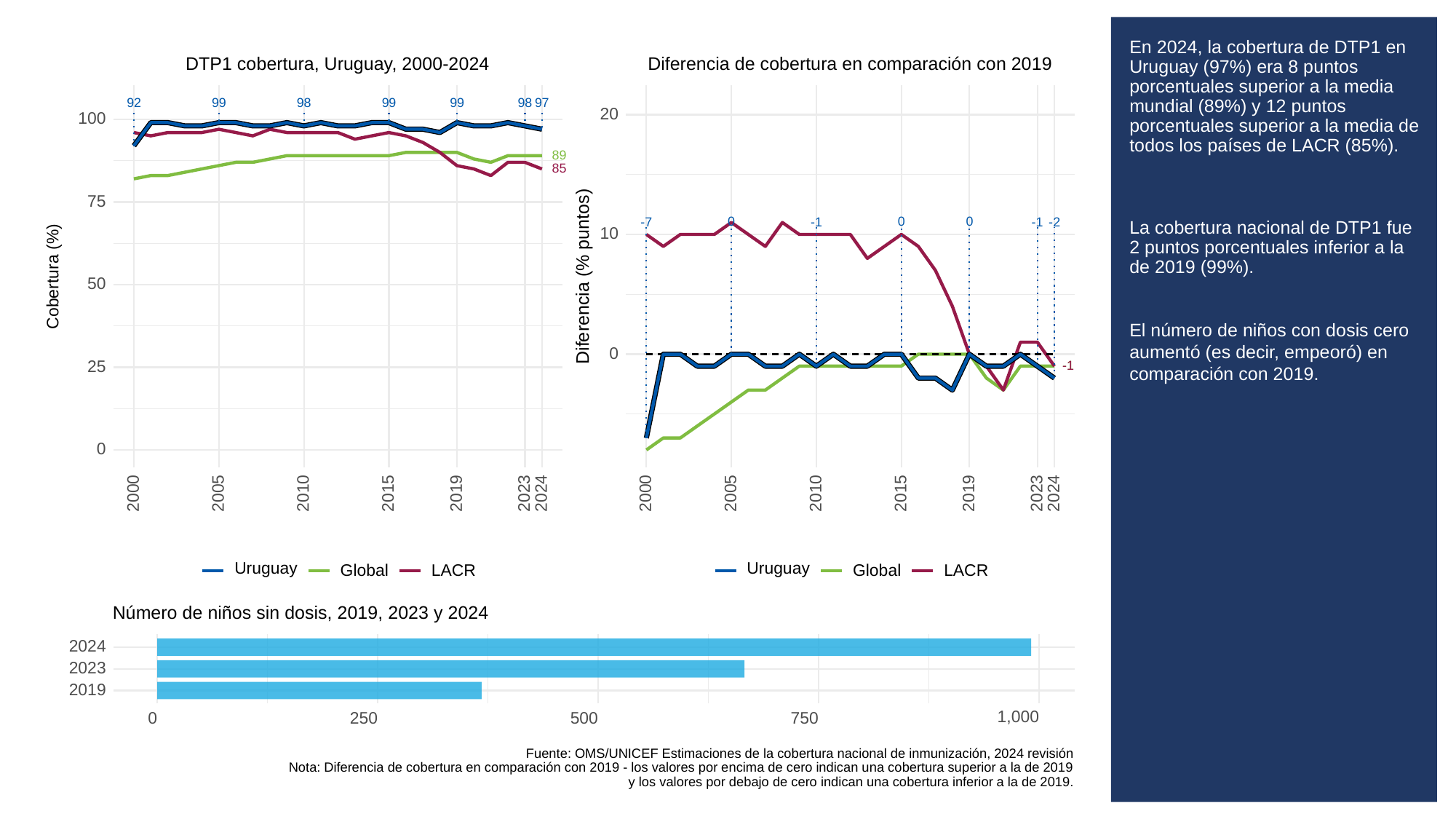

# En 2024, la cobertura de DTP1 en Uruguay (97%) era 8 puntos porcentuales superior a la media mundial (89%) y 12 puntos porcentuales superior a la media de todos los países de LACR (85%).

La cobertura nacional de DTP1 fue 2 puntos porcentuales inferior a la de 2019 (99%).

El número de niños con dosis cero aumentó (es decir, empeoró) en comparación con 2019.

DTP1 cobertura, Uruguay, 2000-2024
Diferencia de cobertura en comparación con 2019

92
99
98
99
99
98
97
20

100

89

85

75

0
0
0
-1
-1
-2
-7

10

Diferencia (% puntos)
Cobertura (%)
50

0

25
-1
-1

0

2023
2023
2000
2005
2010
2015
2019
2024
2000
2005
2010
2015
2019
2024
Uruguay
Uruguay
Global
LACR
Global
LACR

Número de niños sin dosis, 2019, 2023 y 2024

2024

2023

2019

1,000
0
250
500
750
Fuente: OMS/UNICEF Estimaciones de la cobertura nacional de inmunización, 2024 revisión
Nota: Diferencia de cobertura en comparación con 2019 - los valores por encima de cero indican una cobertura superior a la de 2019
y los valores por debajo de cero indican una cobertura inferior a la de 2019.